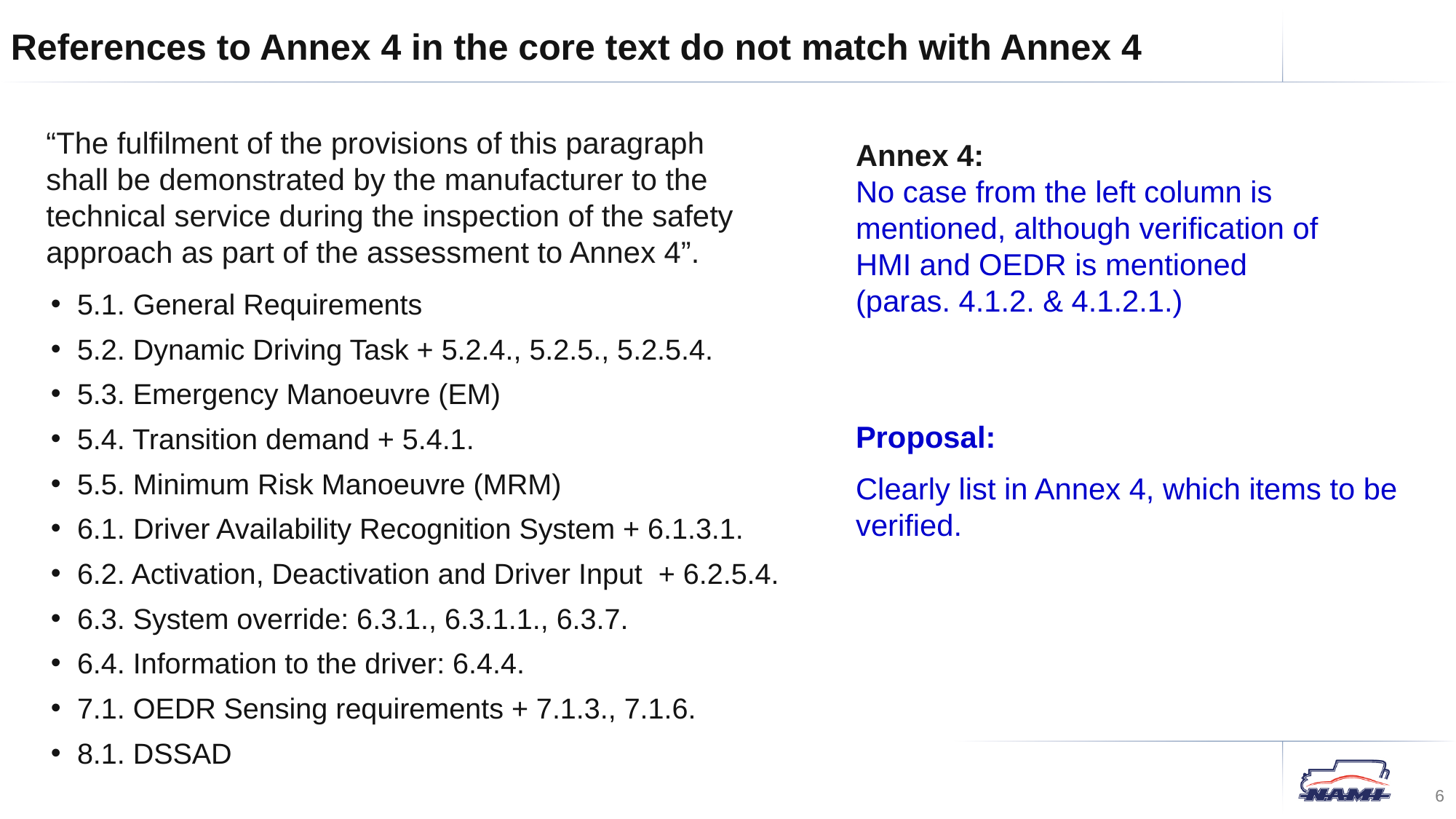

References to Annex 4 in the core text do not match with Annex 4
“The fulfilment of the provisions of this paragraph shall be demonstrated by the manufacturer to the technical service during the inspection of the safety approach as part of the assessment to Annex 4”.
Annex 4:
No case from the left column is mentioned, although verification of HMI and OEDR is mentioned (paras. 4.1.2. & 4.1.2.1.)
5.1. General Requirements
5.2. Dynamic Driving Task + 5.2.4., 5.2.5., 5.2.5.4.
5.3. Emergency Manoeuvre (EM)
5.4. Transition demand + 5.4.1.
5.5. Minimum Risk Manoeuvre (MRM)
6.1. Driver Availability Recognition System + 6.1.3.1.
6.2. Activation, Deactivation and Driver Input  + 6.2.5.4.
6.3. System override: 6.3.1., 6.3.1.1., 6.3.7.
6.4. Information to the driver: 6.4.4.
7.1. OEDR Sensing requirements + 7.1.3., 7.1.6.
8.1. DSSAD
Proposal:
Clearly list in Annex 4, which items to be verified.
6